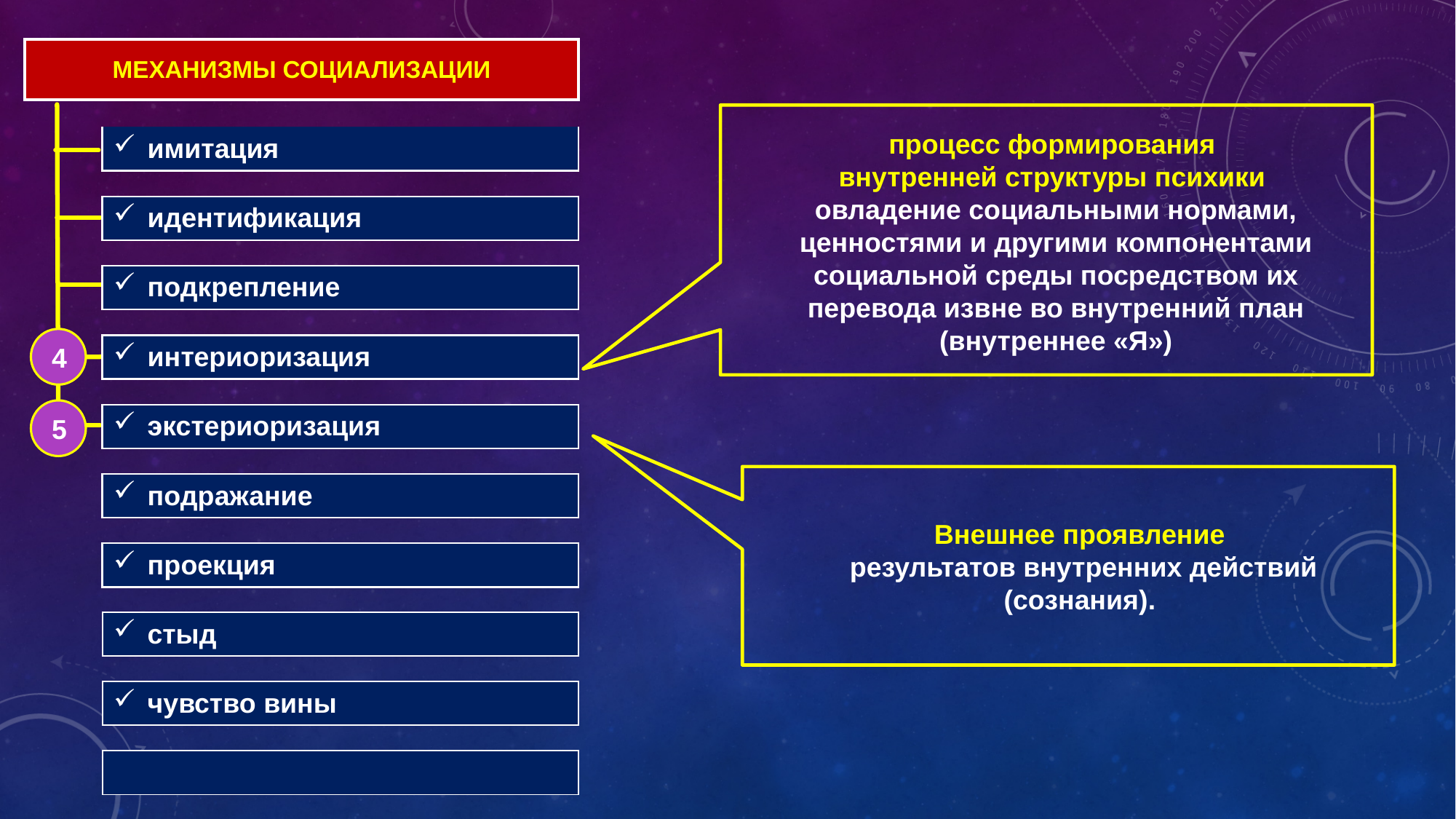

| Механизмы социализации |  |
| --- | --- |
|  |  |
|  | имитация |
|  |  |
|  | идентификация |
|  |  |
|  | подкрепление |
|  |  |
|  | интериоризация |
|  |  |
|  | экстериоризация |
|  |  |
|  | подражание |
|  |  |
|  | проекция |
|  |  |
|  | стыд |
|  |  |
|  | чувство вины |
|  |  |
|  |  |

процесс формирования
внутренней структуры психики
овладение социальными нормами, ценностями и другими компонентами социальной среды посредством их перевода извне во внутренний план (внутреннее «Я»)

4

5

Внешнее проявление
результатов внутренних действий (сознания).